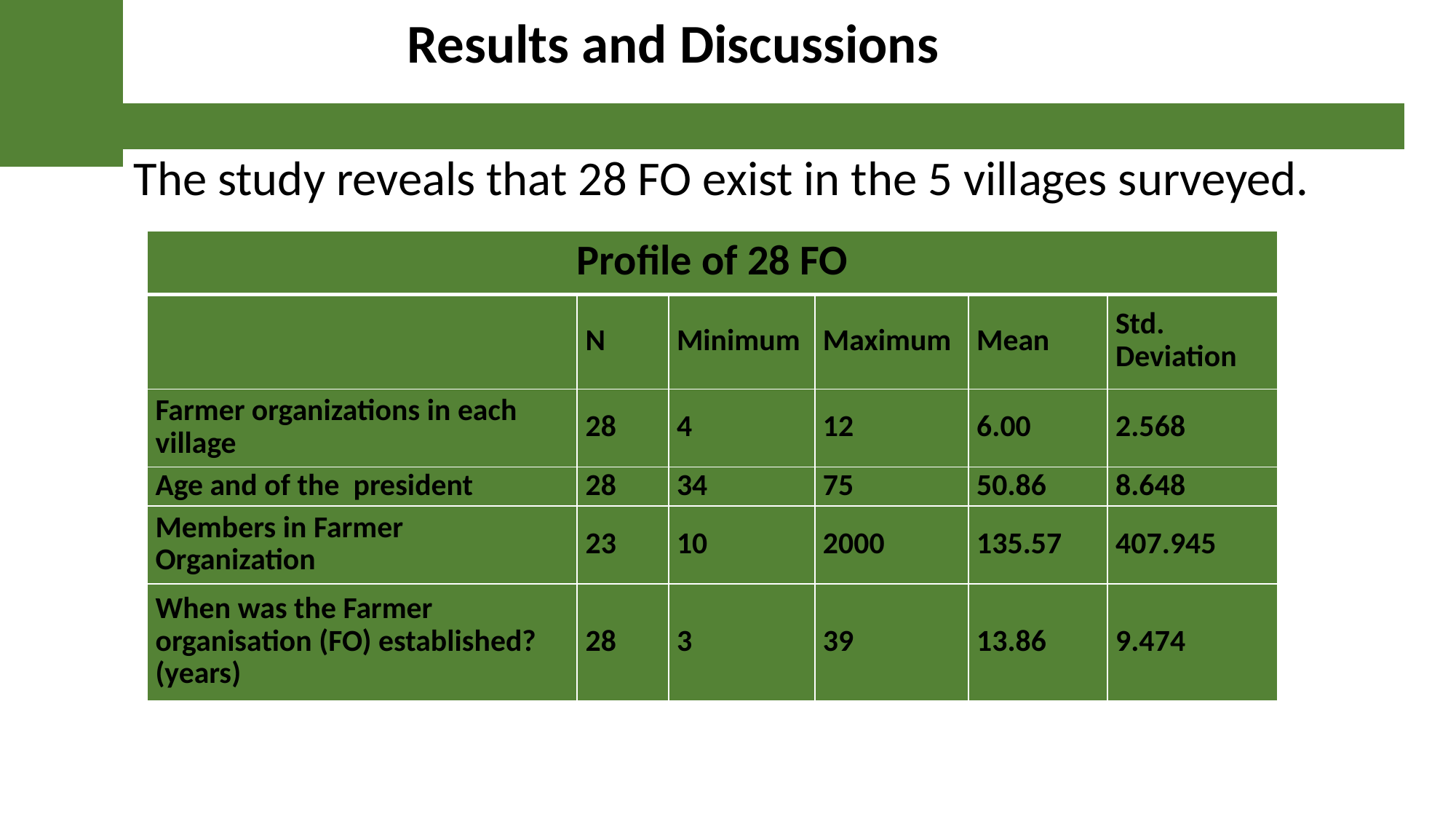

Results and Discussions

The study reveals that 28 FO exist in the 5 villages surveyed.
| Profile of 28 FO |  |  |  |  |  |
| --- | --- | --- | --- | --- | --- |
|  | N | Minimum | Maximum | Mean | Std. Deviation |
| Farmer organizations in each village | 28 | 4 | 12 | 6.00 | 2.568 |
| Age and of the president | 28 | 34 | 75 | 50.86 | 8.648 |
| Members in Farmer Organization | 23 | 10 | 2000 | 135.57 | 407.945 |
| When was the Farmer organisation (FO) established? (years) | 28 | 3 | 39 | 13.86 | 9.474 |